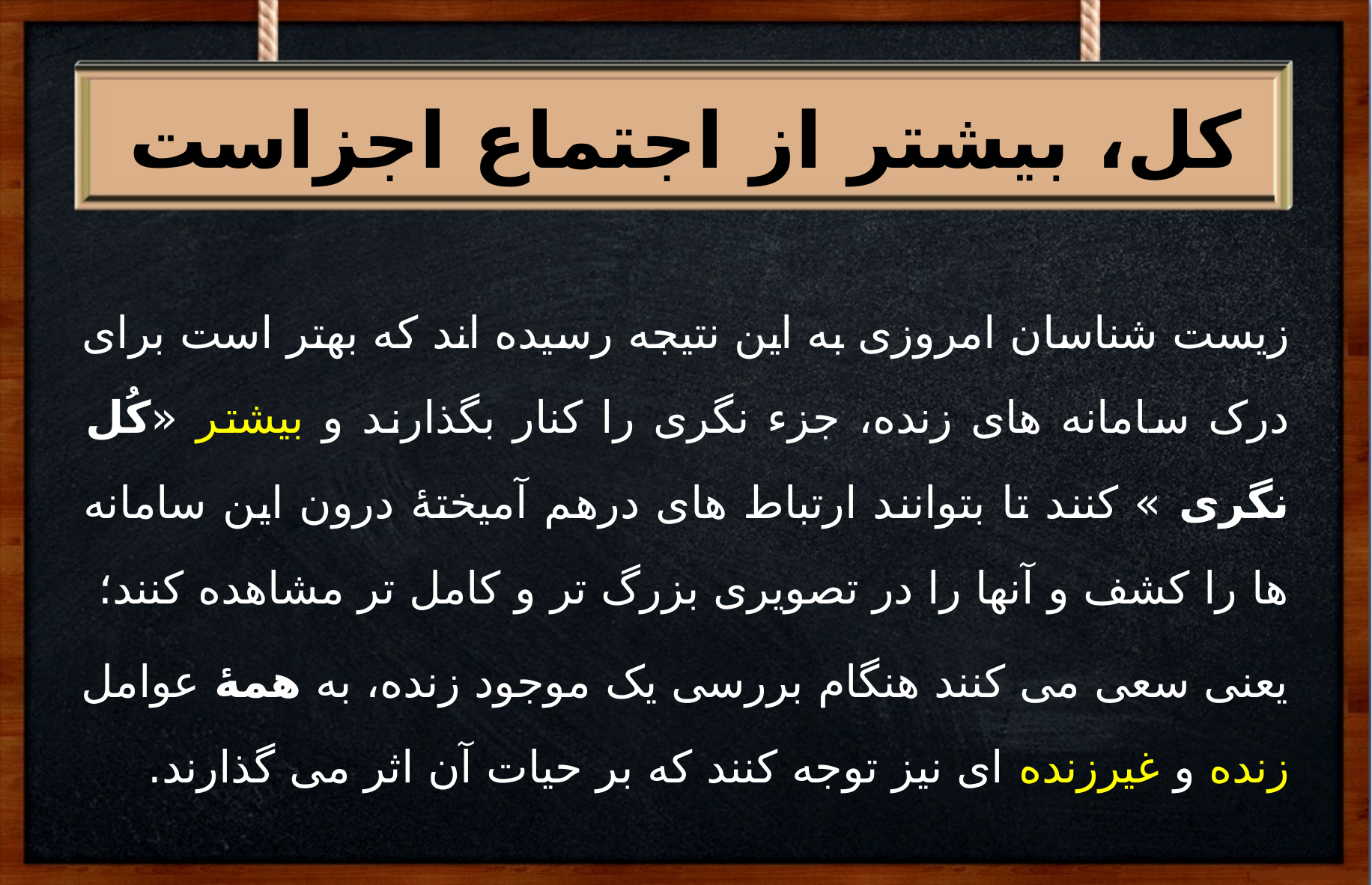

#
کل، بیشتر از اجتماع اجزاست
زیست شناسان امروزی به این نتیجه رسیده اند که بهتر است برای درک سامانه های زنده، جزء نگری را کنار بگذارند و بیشتر «کُل نگری » کنند تا بتوانند ارتباط های درهم آمیختۀ درون این سامانه ها را کشف و آنها را در تصویری بزرگ تر و کامل تر مشاهده کنند؛
یعنی سعی می کنند هنگام بررسی یک موجود زنده، به همۀ عوامل زنده و غیرزنده ای نیز توجه کنند که بر حیات آن اثر می گذارند.